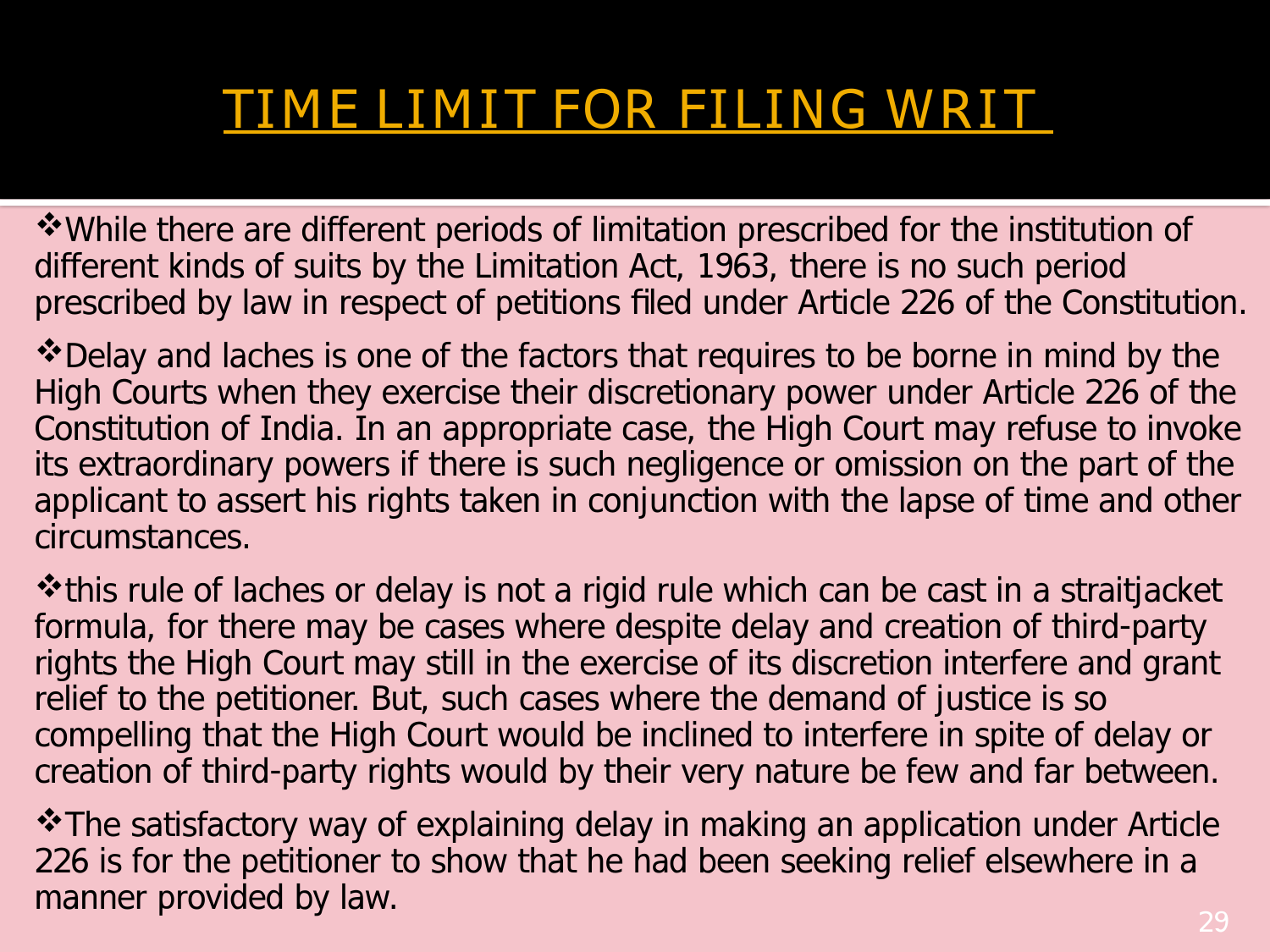

# TIME LIMIT FOR FILING WRIT
While there are different periods of limitation prescribed for the institution of different kinds of suits by the Limitation Act, 1963, there is no such period prescribed by law in respect of petitions filed under Article 226 of the Constitution.
Delay and laches is one of the factors that requires to be borne in mind by the High Courts when they exercise their discretionary power under Article 226 of the Constitution of India. In an appropriate case, the High Court may refuse to invoke its extraordinary powers if there is such negligence or omission on the part of the applicant to assert his rights taken in conjunction with the lapse of time and other circumstances.
this rule of laches or delay is not a rigid rule which can be cast in a straitjacket formula, for there may be cases where despite delay and creation of third-party rights the High Court may still in the exercise of its discretion interfere and grant relief to the petitioner. But, such cases where the demand of justice is so compelling that the High Court would be inclined to interfere in spite of delay or creation of third-party rights would by their very nature be few and far between.
The satisfactory way of explaining delay in making an application under Article 226 is for the petitioner to show that he had been seeking relief elsewhere in a manner provided by law.

29